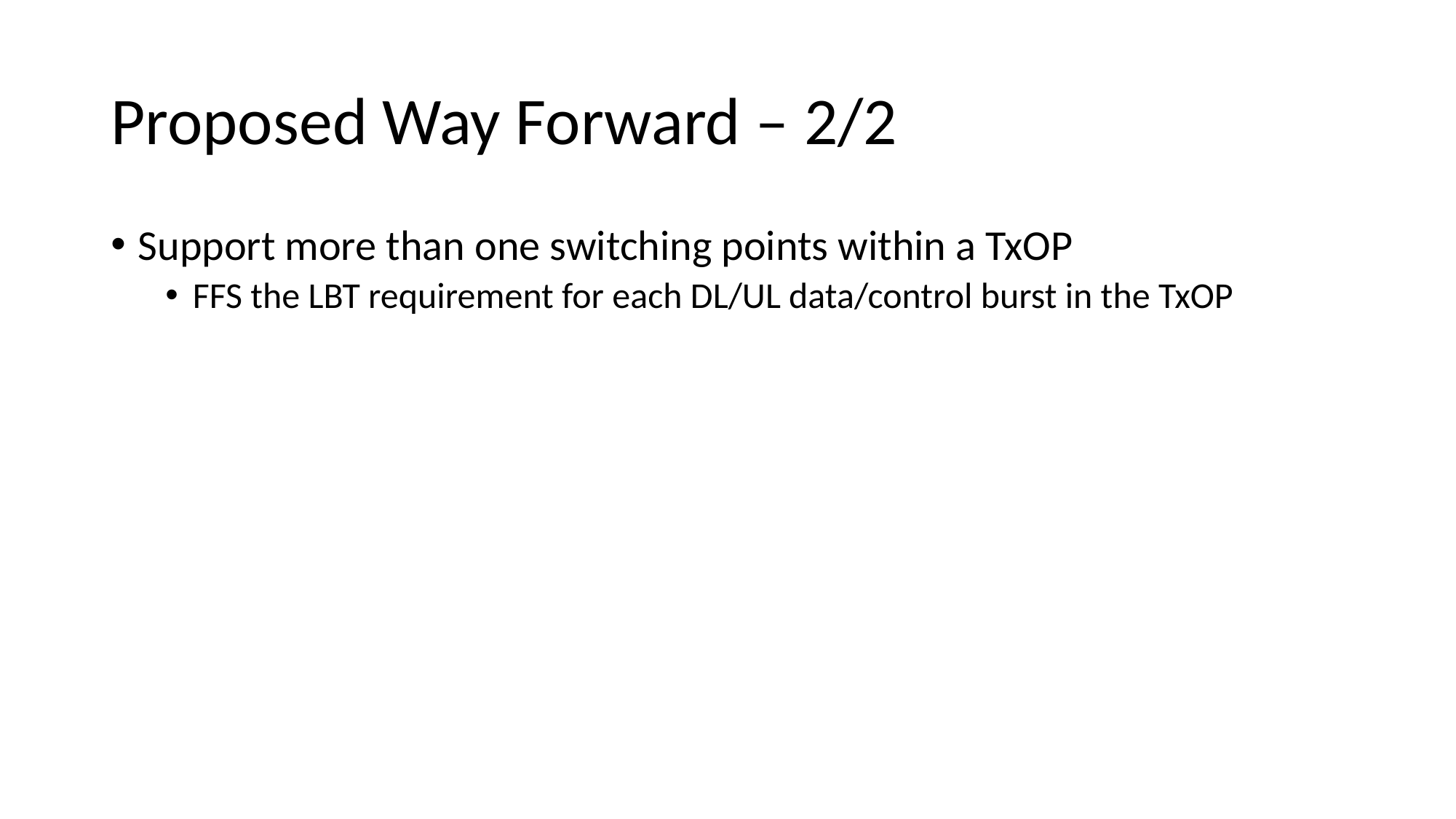

# Proposed Way Forward – 2/2
Support more than one switching points within a TxOP
FFS the LBT requirement for each DL/UL data/control burst in the TxOP